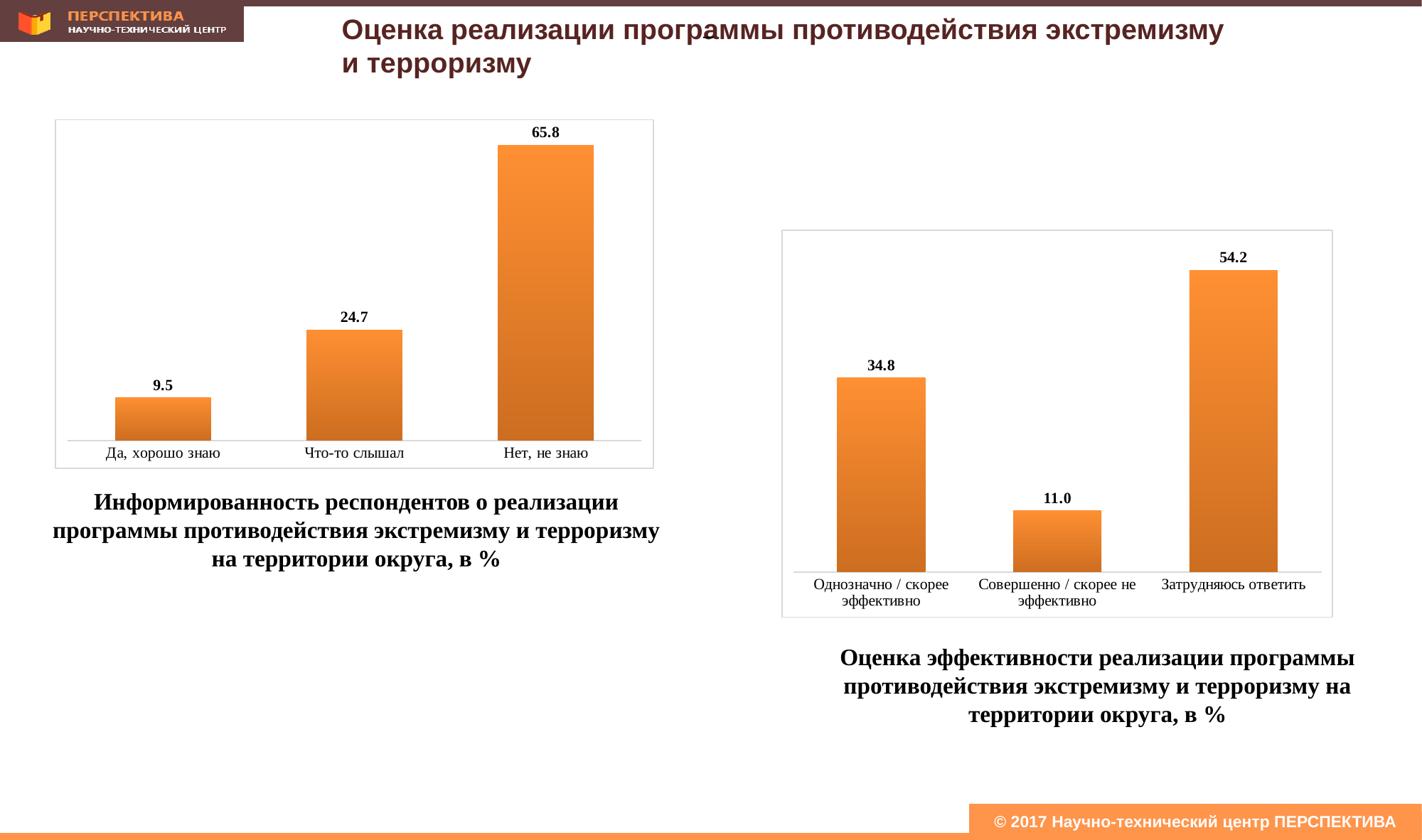

Оценка реализации программы противодействия экстремизму и терроризму

–

### Chart

| Category |  |
|---|---|
| Да, хорошо знаю | 9.476309226932669 |
| Что-то слышал | 24.688279301745634 |
| Нет, не знаю | 65.83541147132169 |

### Chart

| Category |  |
|---|---|
| Однозначно / скорее эффективно | 34.83870967741935 |
| Совершенно / скорее не эффективно | 10.967741935483872 |
| Затрудняюсь ответить | 54.193548387096776 |
Информированность респондентов о реализации программы противодействия экстремизму и терроризму на территории округа, в %
Оценка эффективности реализации программы противодействия экстремизму и терроризму на территории округа, в %
© 2017 Научно-технический центр ПЕРСПЕКТИВА